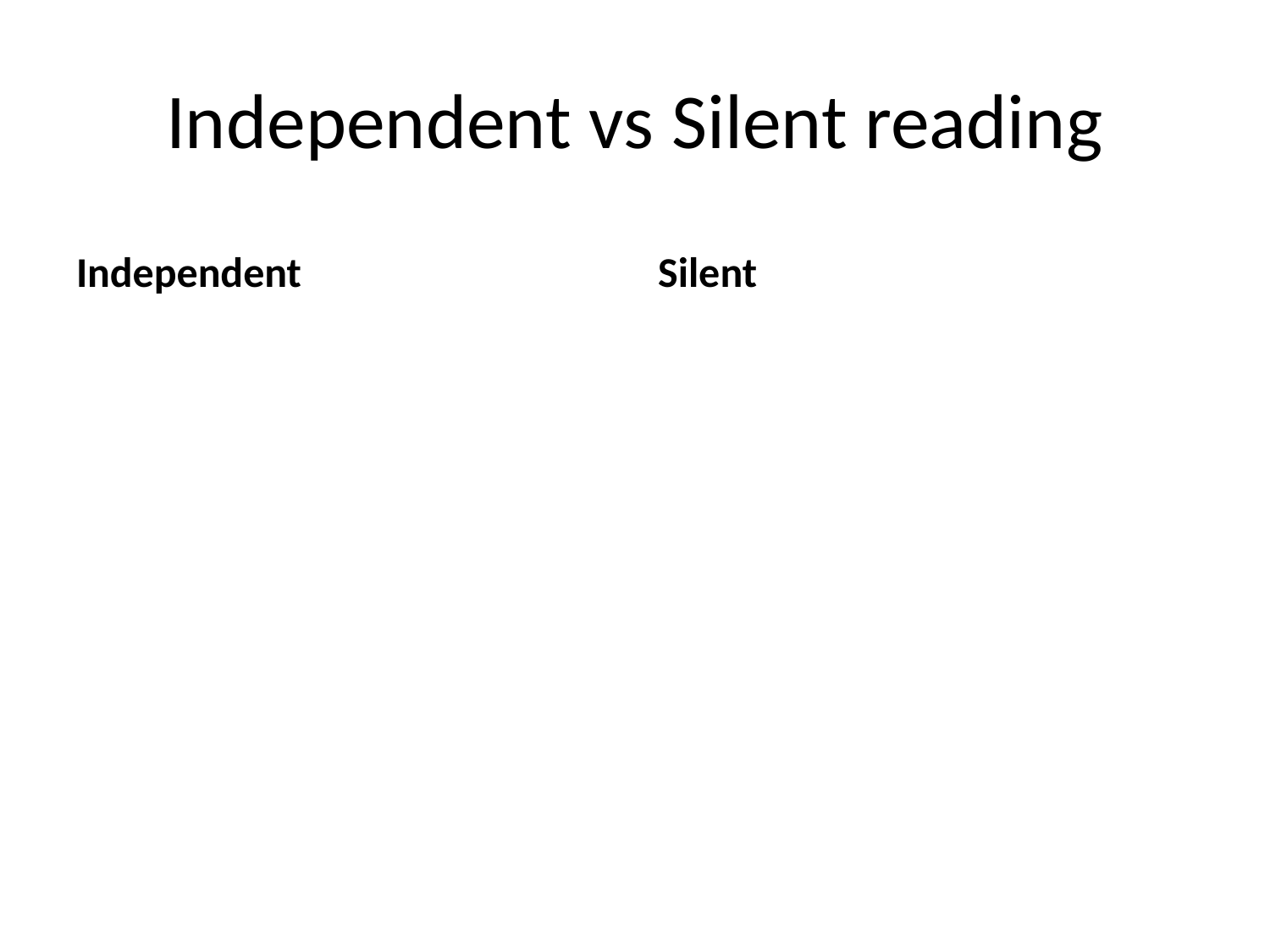

# Independent vs Silent reading
Independent
Silent